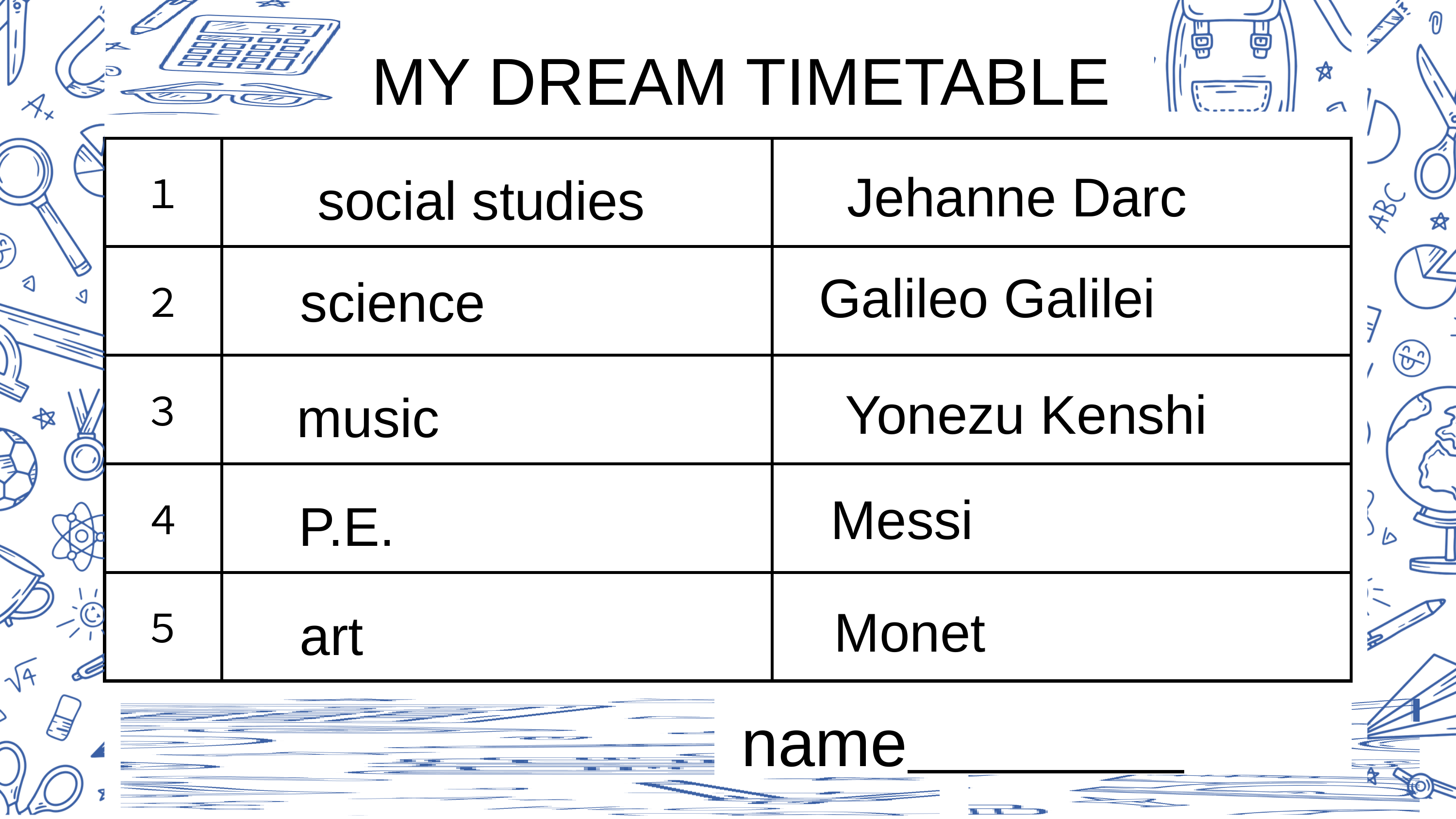

MY DREAM TIMETABLE
| １ |  |  |
| --- | --- | --- |
| ２ |  | Galileo Galilei |
| ３ |  |  |
| ４ |  |  |
| ５ |  |  |
Jehanne Darc
social studies
science

Yonezu Kenshi
music
Messi
P.E.

Monet
art
name